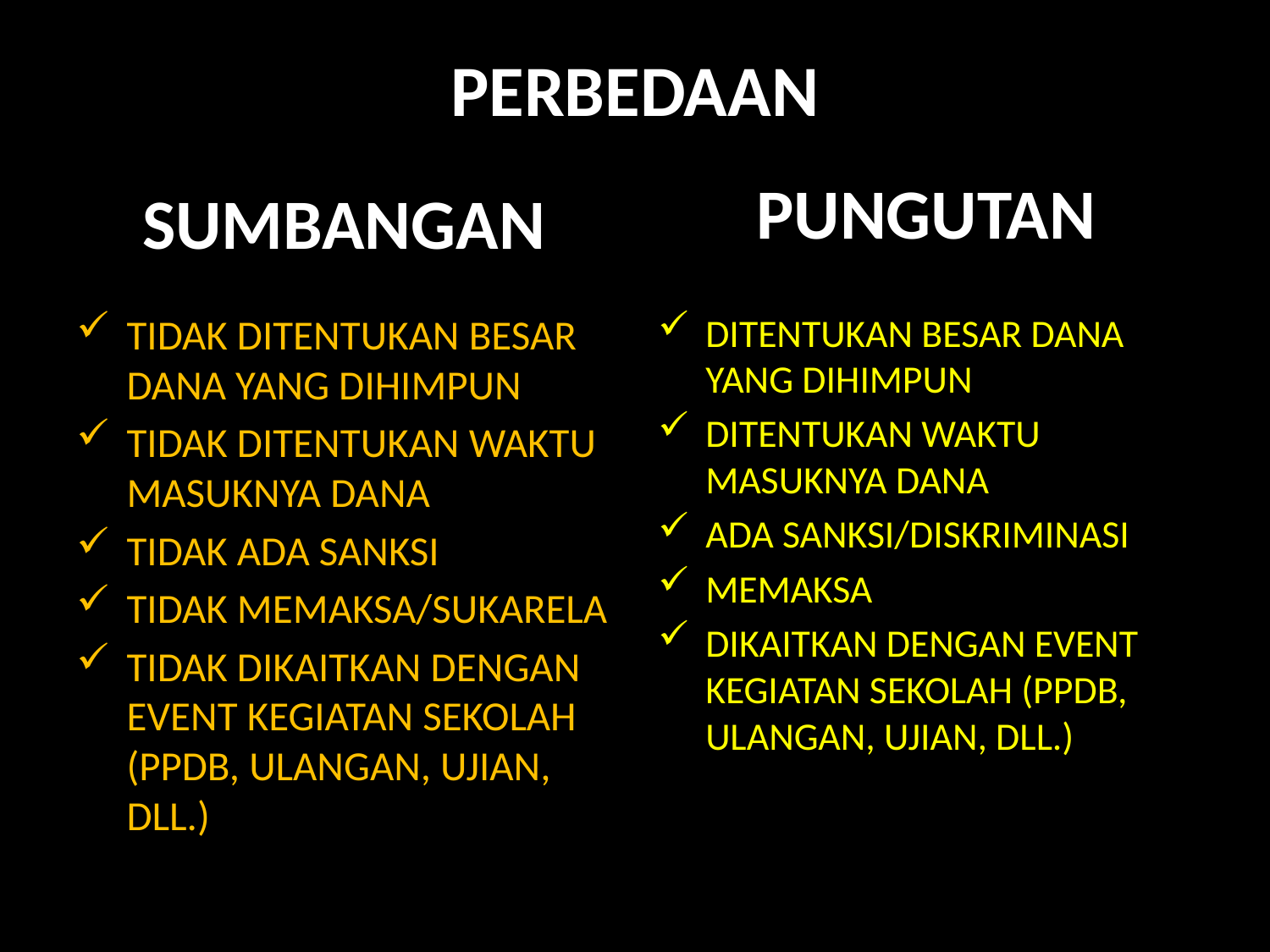

# PERBEDAAN
PUNGUTAN
SUMBANGAN
TIDAK DITENTUKAN BESAR DANA YANG DIHIMPUN
TIDAK DITENTUKAN WAKTU MASUKNYA DANA
TIDAK ADA SANKSI
TIDAK MEMAKSA/SUKARELA
TIDAK DIKAITKAN DENGAN EVENT KEGIATAN SEKOLAH (PPDB, ULANGAN, UJIAN, DLL.)
DITENTUKAN BESAR DANA  YANG DIHIMPUN
DITENTUKAN WAKTU MASUKNYA DANA
ADA SANKSI/DISKRIMINASI
MEMAKSA
DIKAITKAN DENGAN EVENT KEGIATAN SEKOLAH (PPDB, ULANGAN, UJIAN, DLL.)